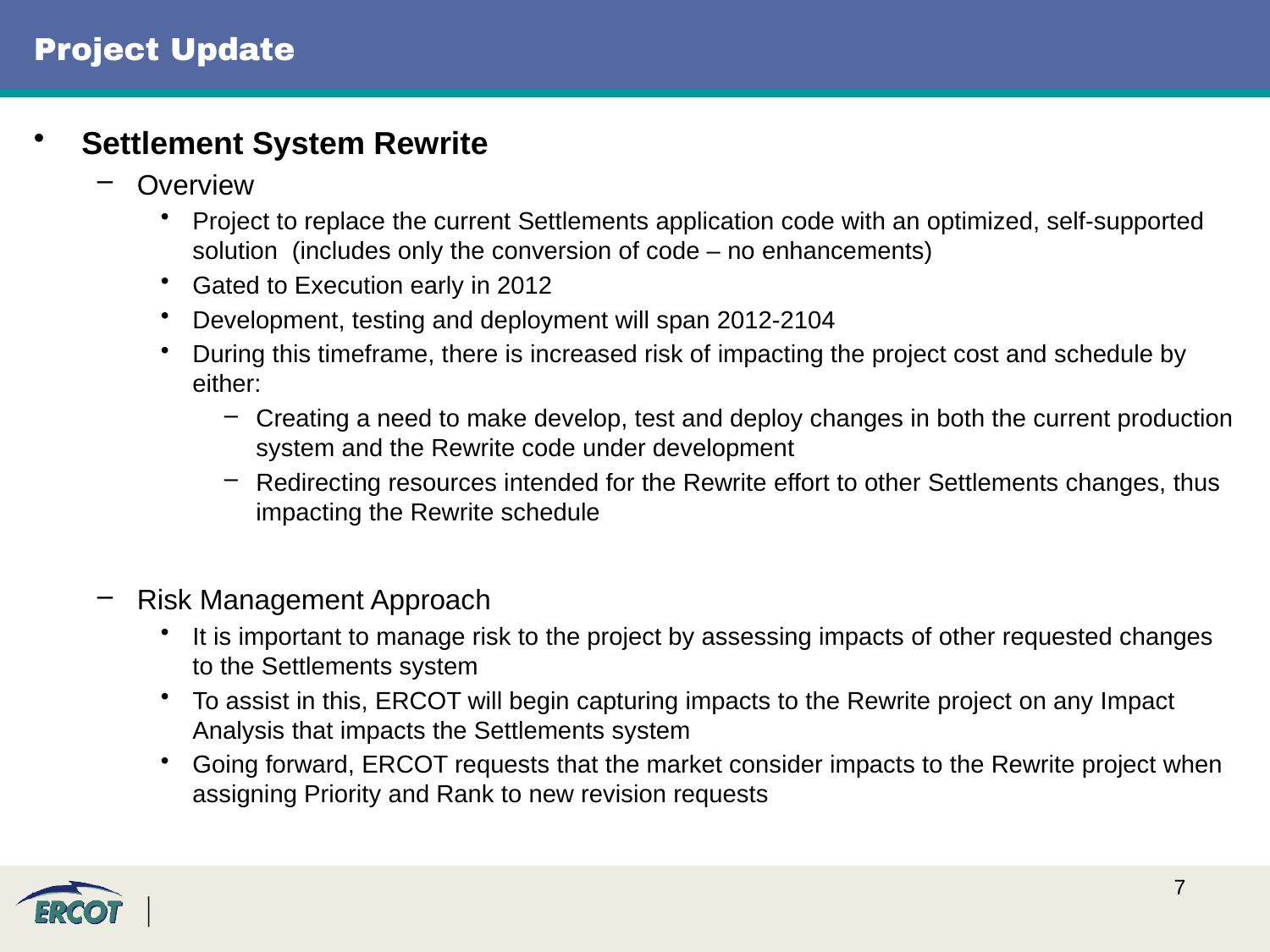

# Project Update
Settlement System Rewrite
Overview
Project to replace the current Settlements application code with an optimized, self-supported solution  (includes only the conversion of code – no enhancements)
Gated to Execution early in 2012
Development, testing and deployment will span 2012-2104
During this timeframe, there is increased risk of impacting the project cost and schedule by either:
Creating a need to make develop, test and deploy changes in both the current production system and the Rewrite code under development
Redirecting resources intended for the Rewrite effort to other Settlements changes, thus impacting the Rewrite schedule

Risk Management Approach
It is important to manage risk to the project by assessing impacts of other requested changes to the Settlements system
To assist in this, ERCOT will begin capturing impacts to the Rewrite project on any Impact Analysis that impacts the Settlements system
Going forward, ERCOT requests that the market consider impacts to the Rewrite project when assigning Priority and Rank to new revision requests